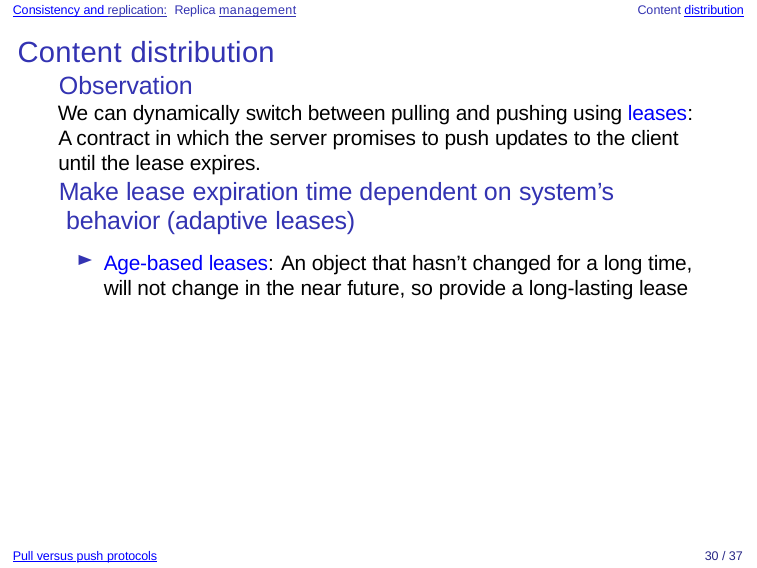

Consistency and replication: Replica management	Content distribution
# Content distribution
Observation
We can dynamically switch between pulling and pushing using leases:  A contract in which the server promises to push updates to the client  until the lease expires.
Make lease expiration time dependent on system’s  behavior (adaptive leases)
Age-based leases: An object that hasn’t changed for a long time,  will not change in the near future, so provide a long-lasting lease
Pull versus push protocols
30 / 37